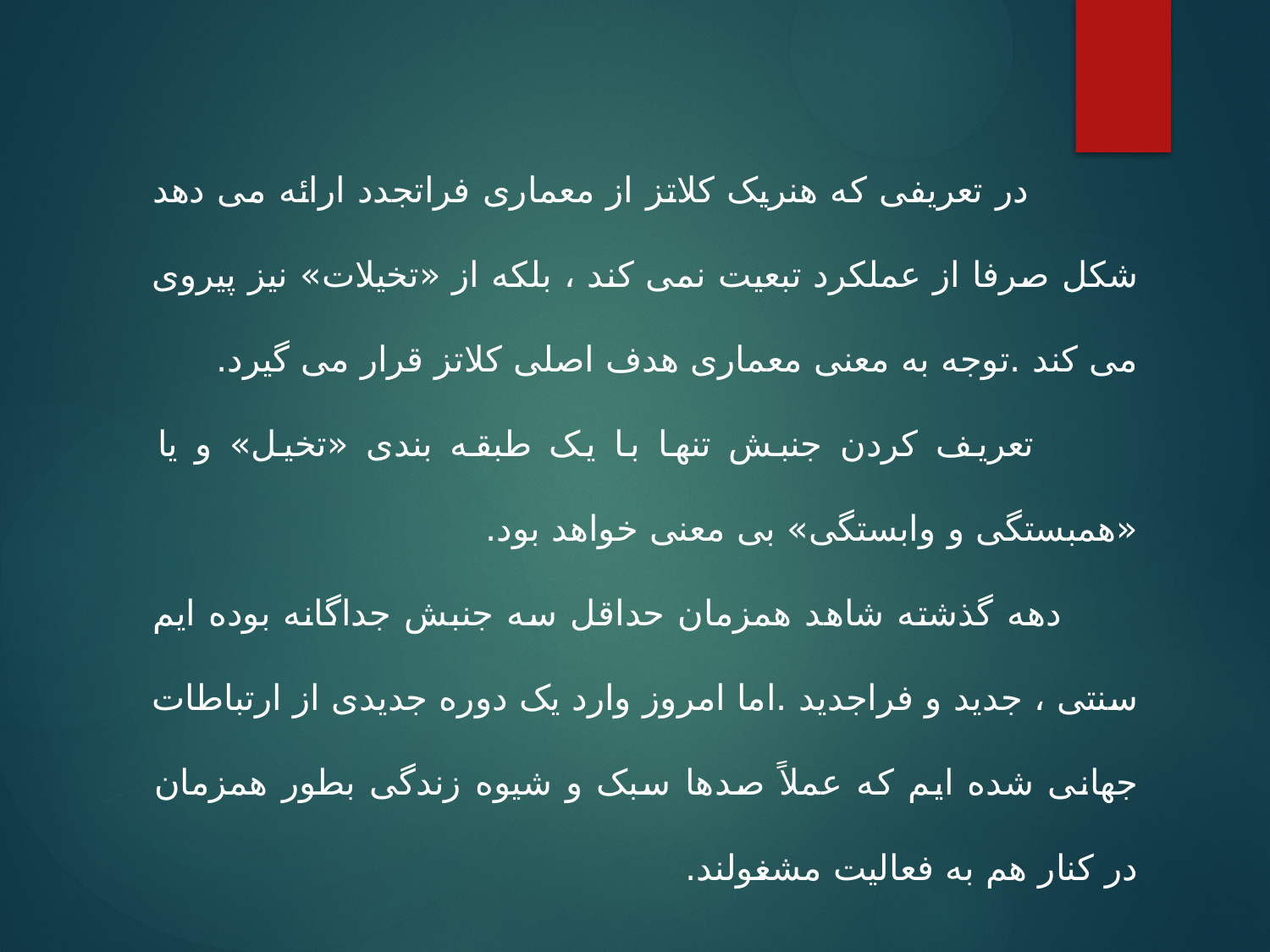

در تعریفی که هنریک کلاتز از معماری فراتجدد ارائه می دهد شکل صرفا از عملکرد تبعیت نمی کند ، بلکه از «تخیلات» نیز پیروی می کند .توجه به معنی معماری هدف اصلی کلاتز قرار می گیرد.
      تعریف کردن جنبش تنها با یک طبقه بندی «تخیل» و یا «همبستگی و وابستگی» بی معنی خواهد بود.
      دهه گذشته شاهد همزمان حداقل سه جنبش جداگانه بوده ایم سنتی ، جدید و فراجدید .اما امروز وارد یک دوره جدیدی از ارتباطات جهانی شده ایم که عملاً صدها سبک و شیوه زندگی بطور همزمان در کنار هم به فعالیت مشغولند.